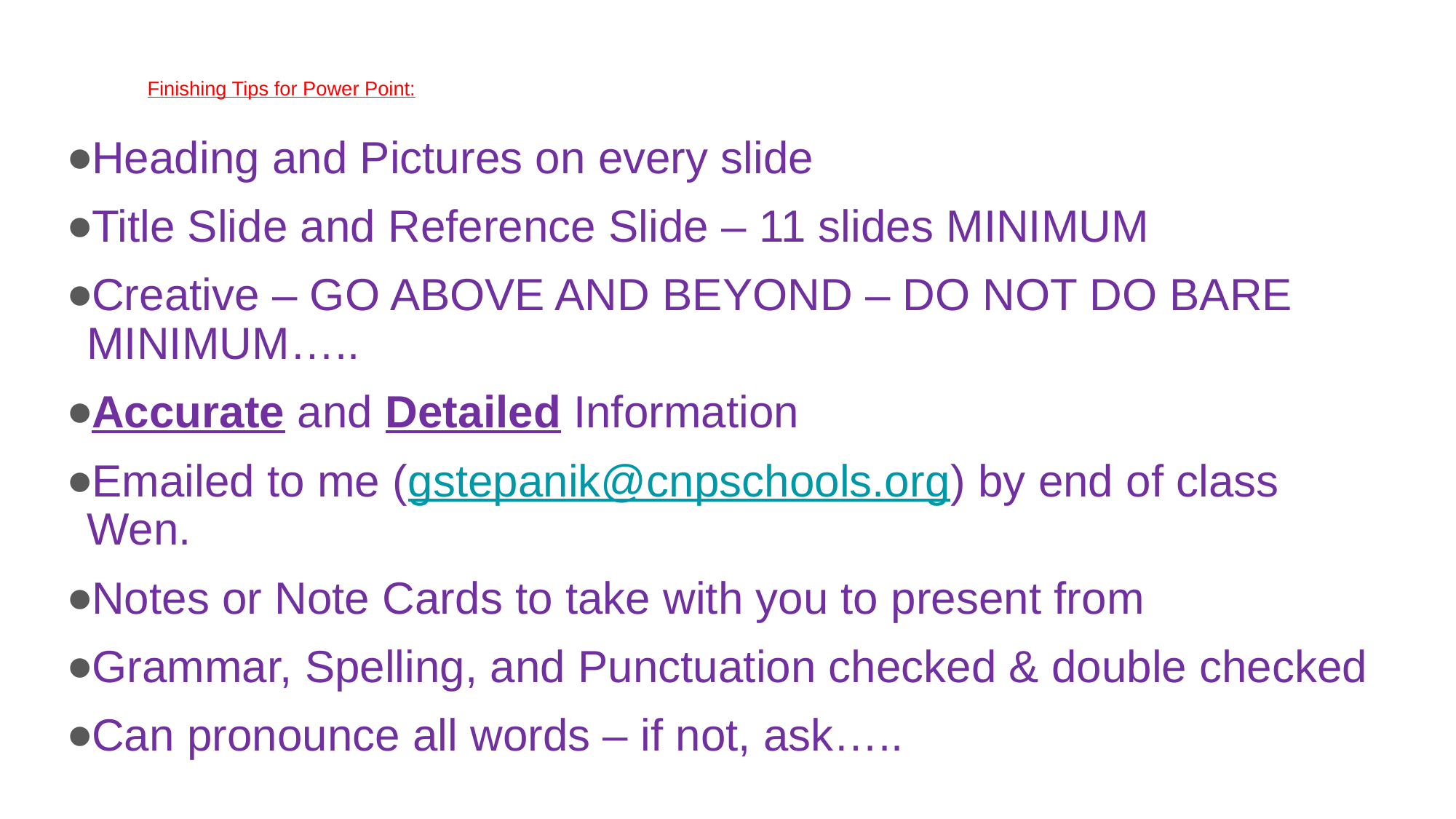

# Finishing Tips for Power Point:
Heading and Pictures on every slide
Title Slide and Reference Slide – 11 slides MINIMUM
Creative – GO ABOVE AND BEYOND – DO NOT DO BARE MINIMUM…..
Accurate and Detailed Information
Emailed to me (gstepanik@cnpschools.org) by end of class Wen.
Notes or Note Cards to take with you to present from
Grammar, Spelling, and Punctuation checked & double checked
Can pronounce all words – if not, ask…..